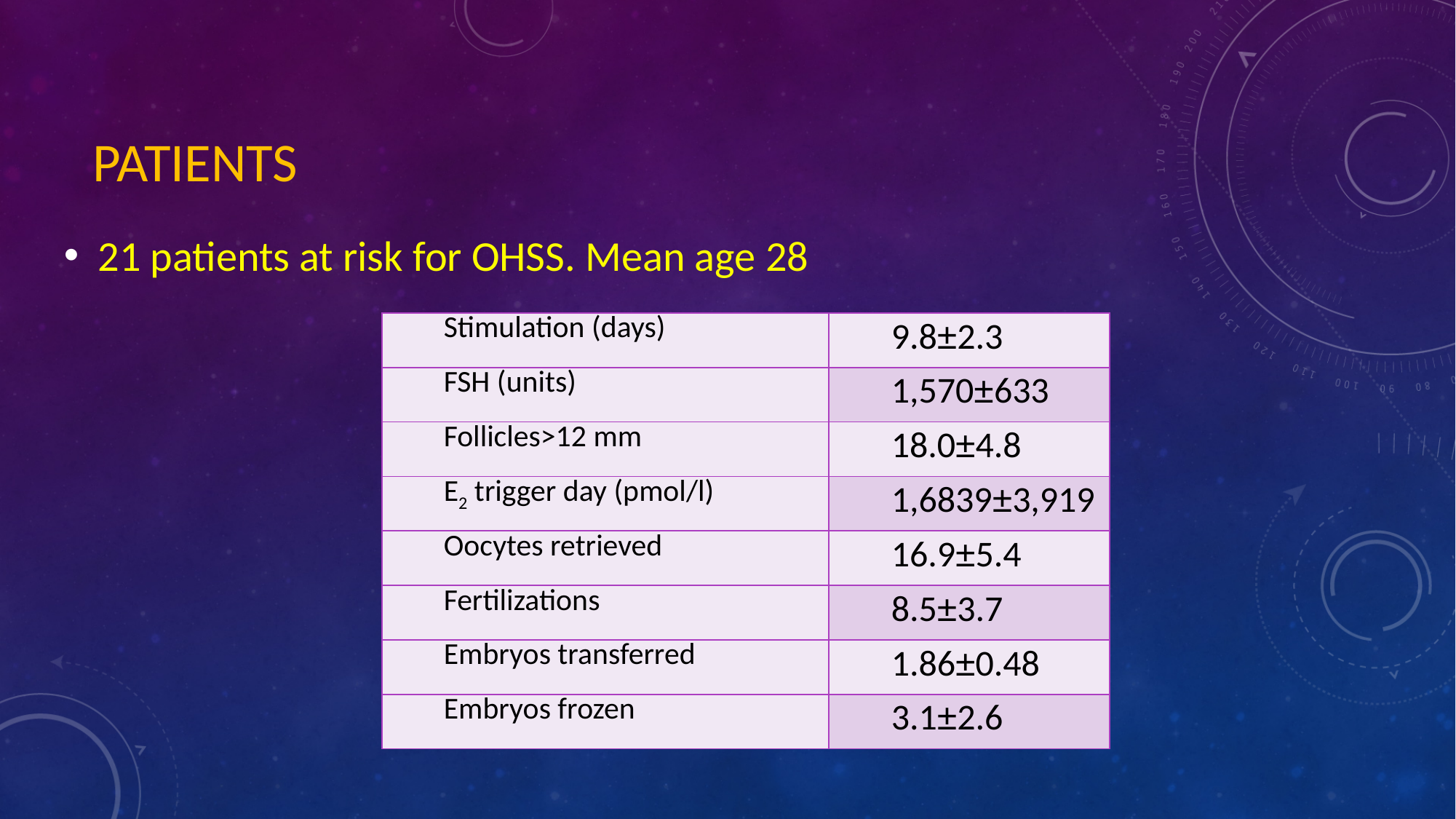

# Patients
21 patients at risk for OHSS. Mean age 28

| Stimulation (days) | 9.8±2.3 |
| --- | --- |
| FSH (units) | 1,570±633 |
| Follicles>12 mm | 18.0±4.8 |
| E2 trigger day (pmol/l) | 1,6839±3,919 |
| Oocytes retrieved | 16.9±5.4 |
| Fertilizations | 8.5±3.7 |
| Embryos transferred | 1.86±0.48 |
| Embryos frozen | 3.1±2.6 |